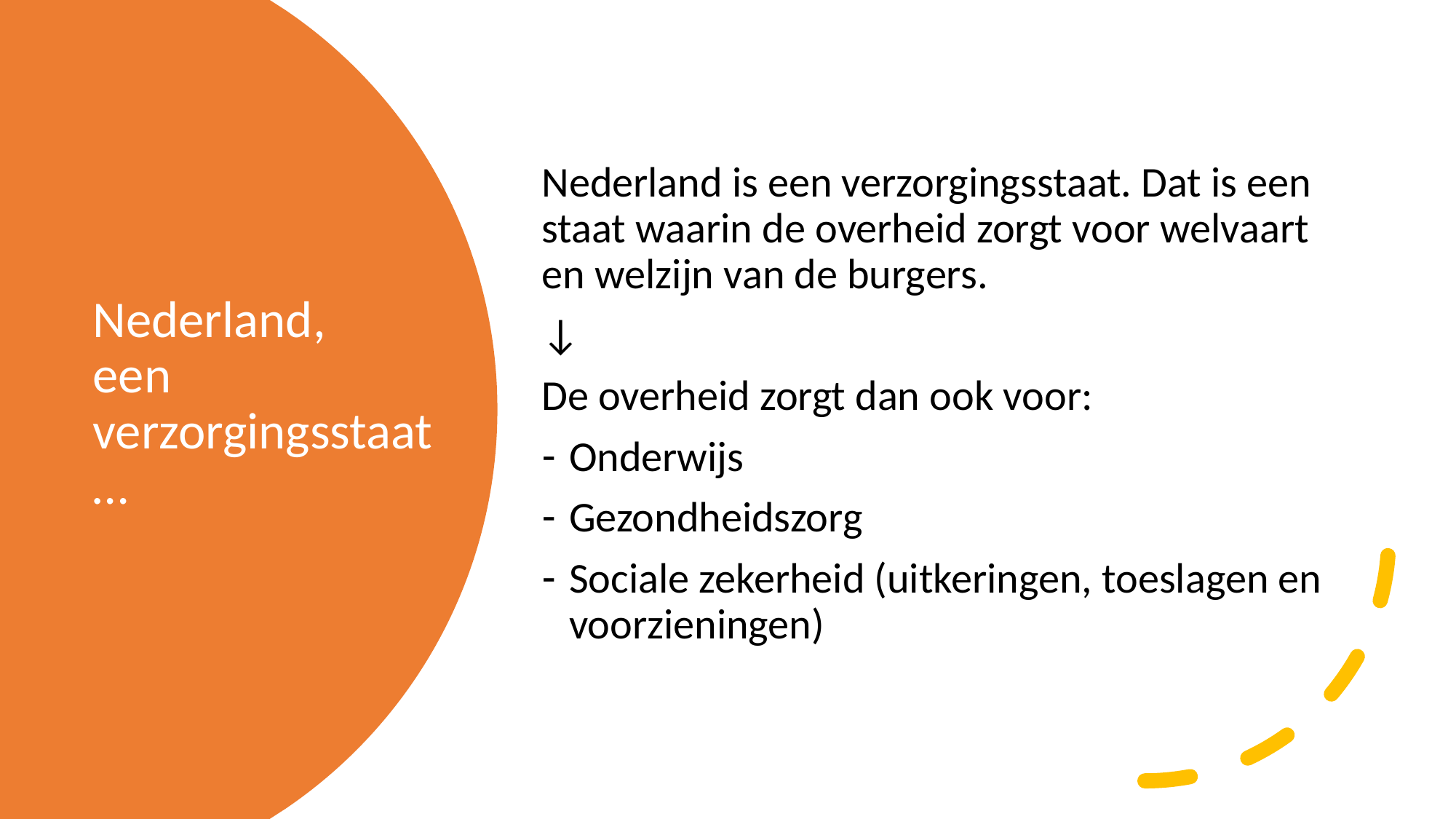

Nederland is een verzorgingsstaat. Dat is een staat waarin de overheid zorgt voor welvaart en welzijn van de burgers.
↓
De overheid zorgt dan ook voor:
Onderwijs
Gezondheidszorg
Sociale zekerheid (uitkeringen, toeslagen en voorzieningen)
# Nederland, een verzorgingsstaat …